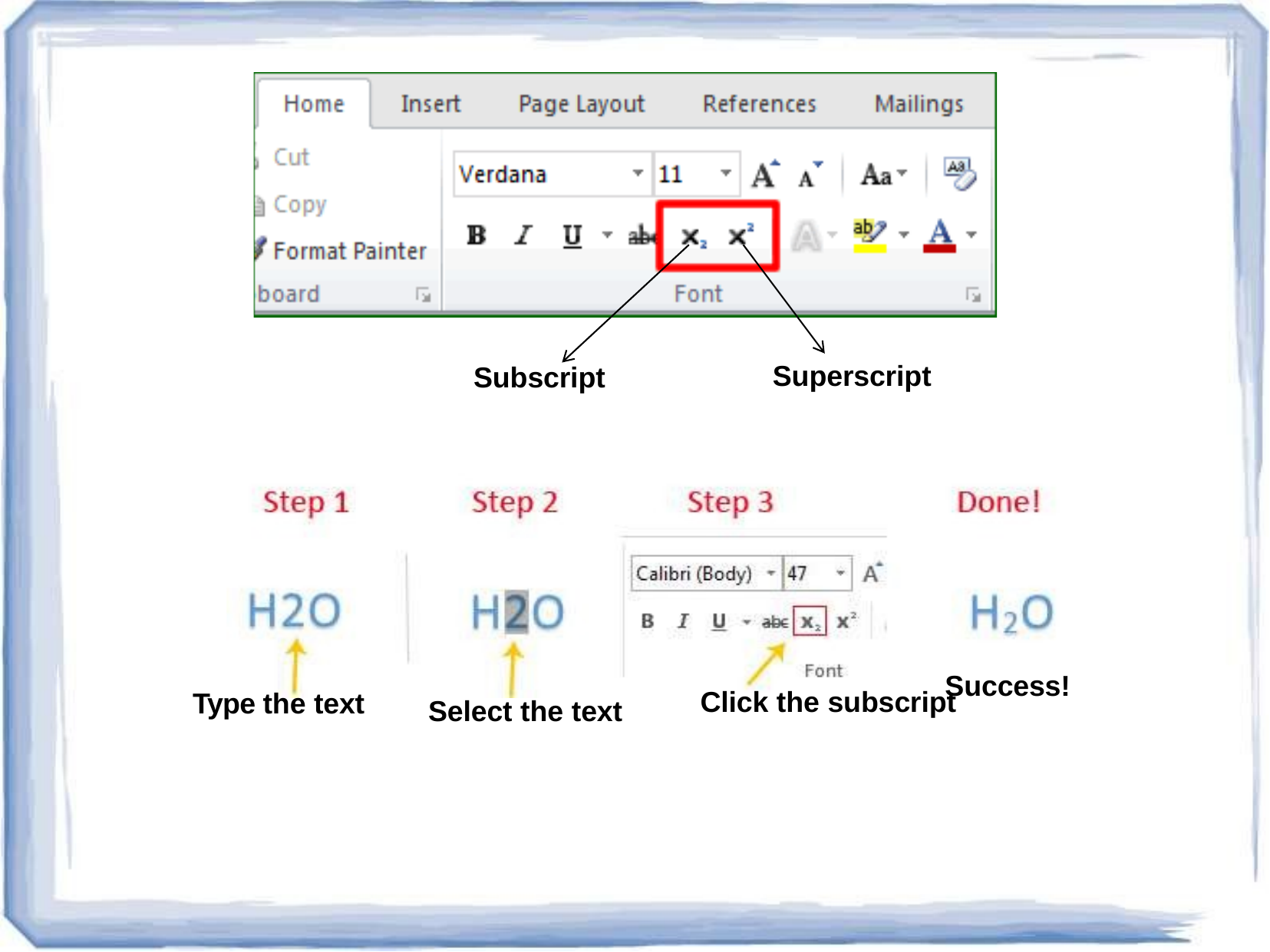

Superscript
Subscript

Success!
Click the subscript
Type the text
Select the text